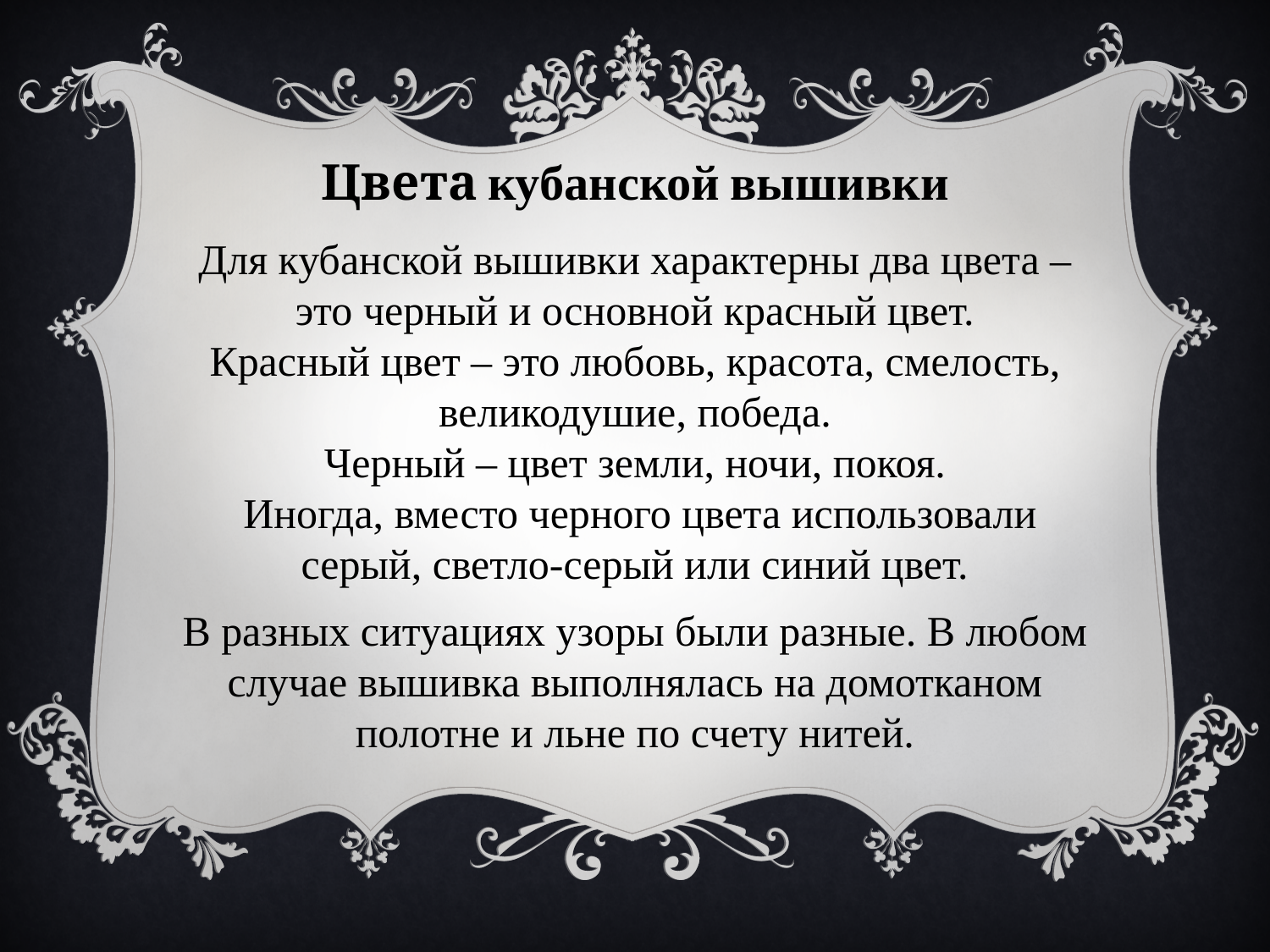

Цвета кубанской вышивки
Для кубанской вышивки характерны два цвета – это черный и основной красный цвет.
Красный цвет – это любовь, красота, смелость, великодушие, победа.
Черный – цвет земли, ночи, покоя.
 Иногда, вместо черного цвета использовали серый, светло-серый или синий цвет.
В разных ситуациях узоры были разные. В любом случае вышивка выполнялась на домотканом полотне и льне по счету нитей.